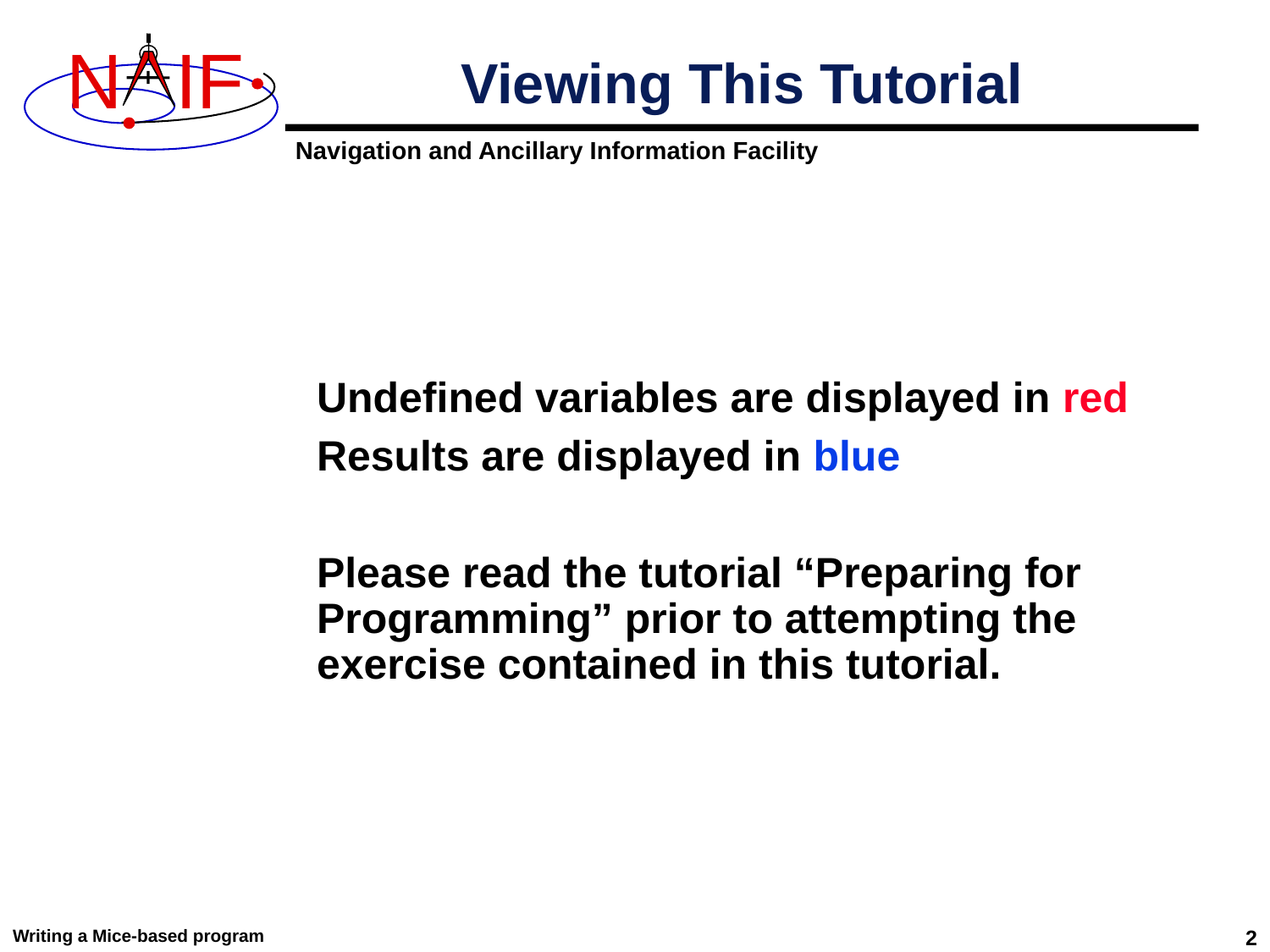

# Viewing This Tutorial
Undefined variables are displayed in red
Results are displayed in blue

Please read the tutorial “Preparing for Programming” prior to attempting the exercise contained in this tutorial.

Writing a Mice-based program
2